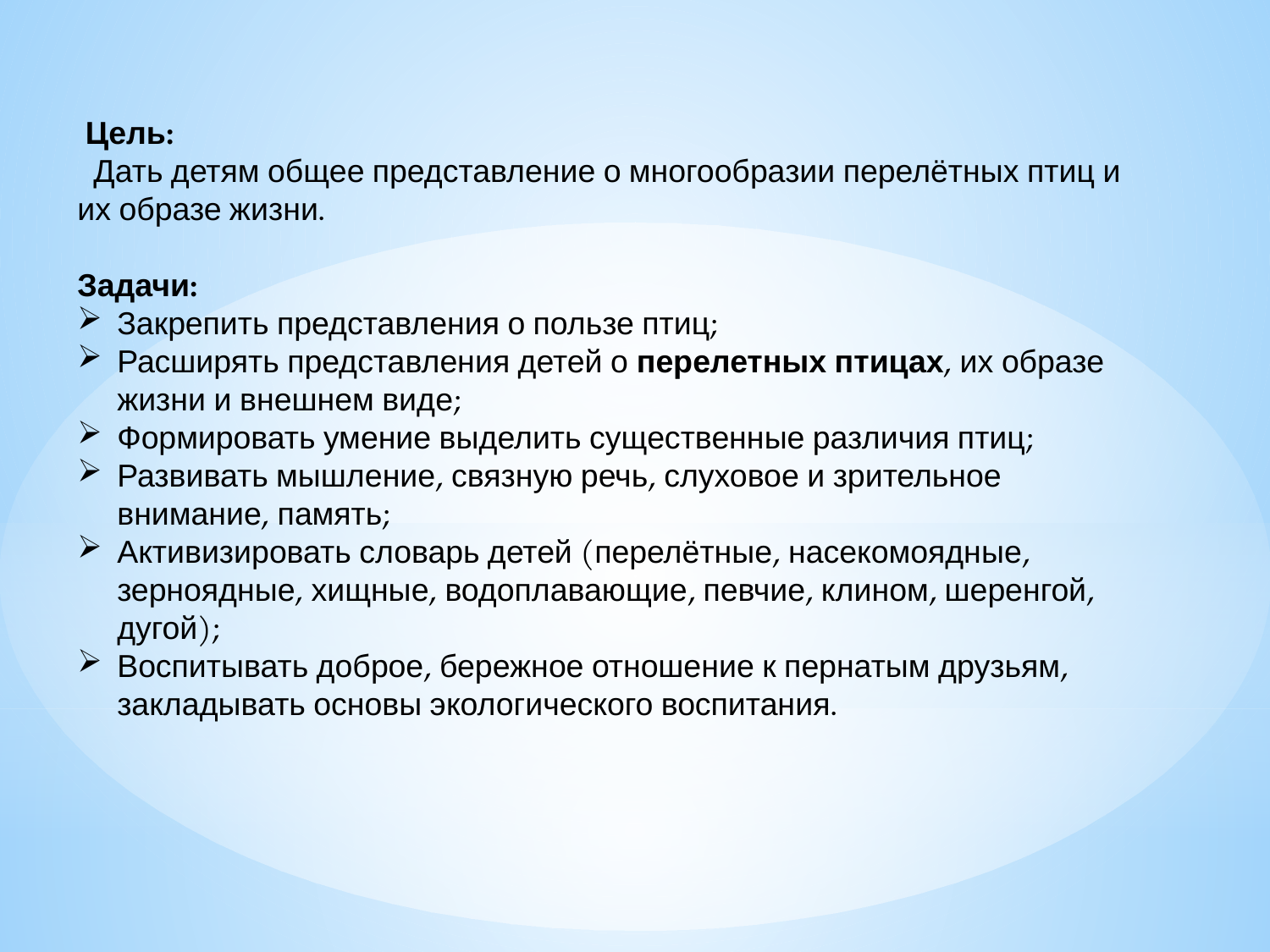

Цель:
  Дать детям общее представление о многообразии перелётных птиц и их образе жизни.

Задачи:
Закрепить представления о пользе птиц;
Расширять представления детей о перелетных птицах, их образе жизни и внешнем виде;
Формировать умение выделить существенные различия птиц;
Развивать мышление, связную речь, слуховое и зрительное внимание, память;
Активизировать словарь детей (перелётные, насекомоядные, зерноядные, хищные, водоплавающие, певчие, клином, шеренгой, дугой);
Воспитывать доброе, бережное отношение к пернатым друзьям, закладывать основы экологического воспитания.